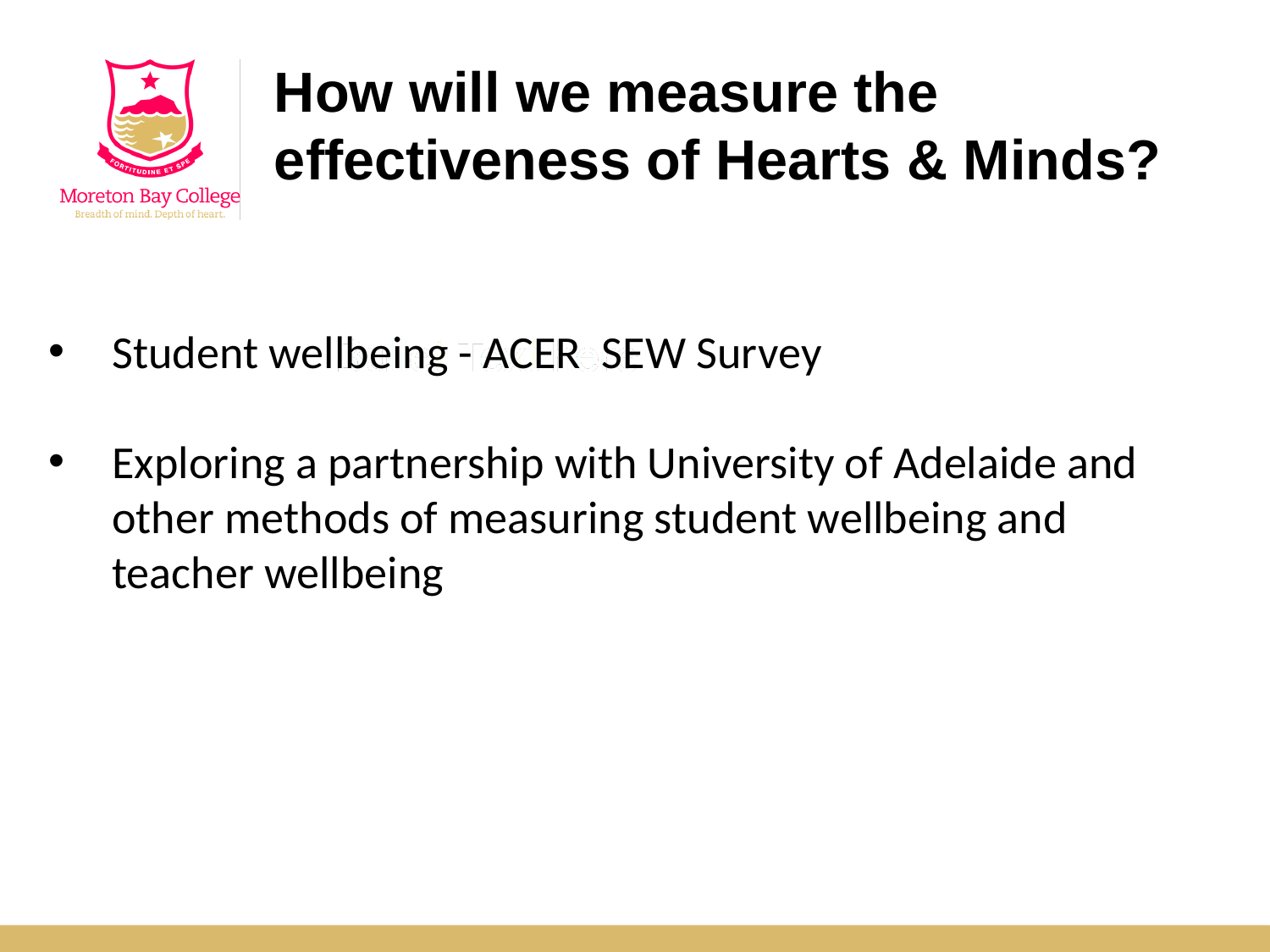

# How will we measure the effectiveness of Hearts & Minds?
Student wellbeing - ACER  SEW Survey

Exploring a partnership with University of Adelaide and other methods of measuring student wellbeing and teacher wellbeing